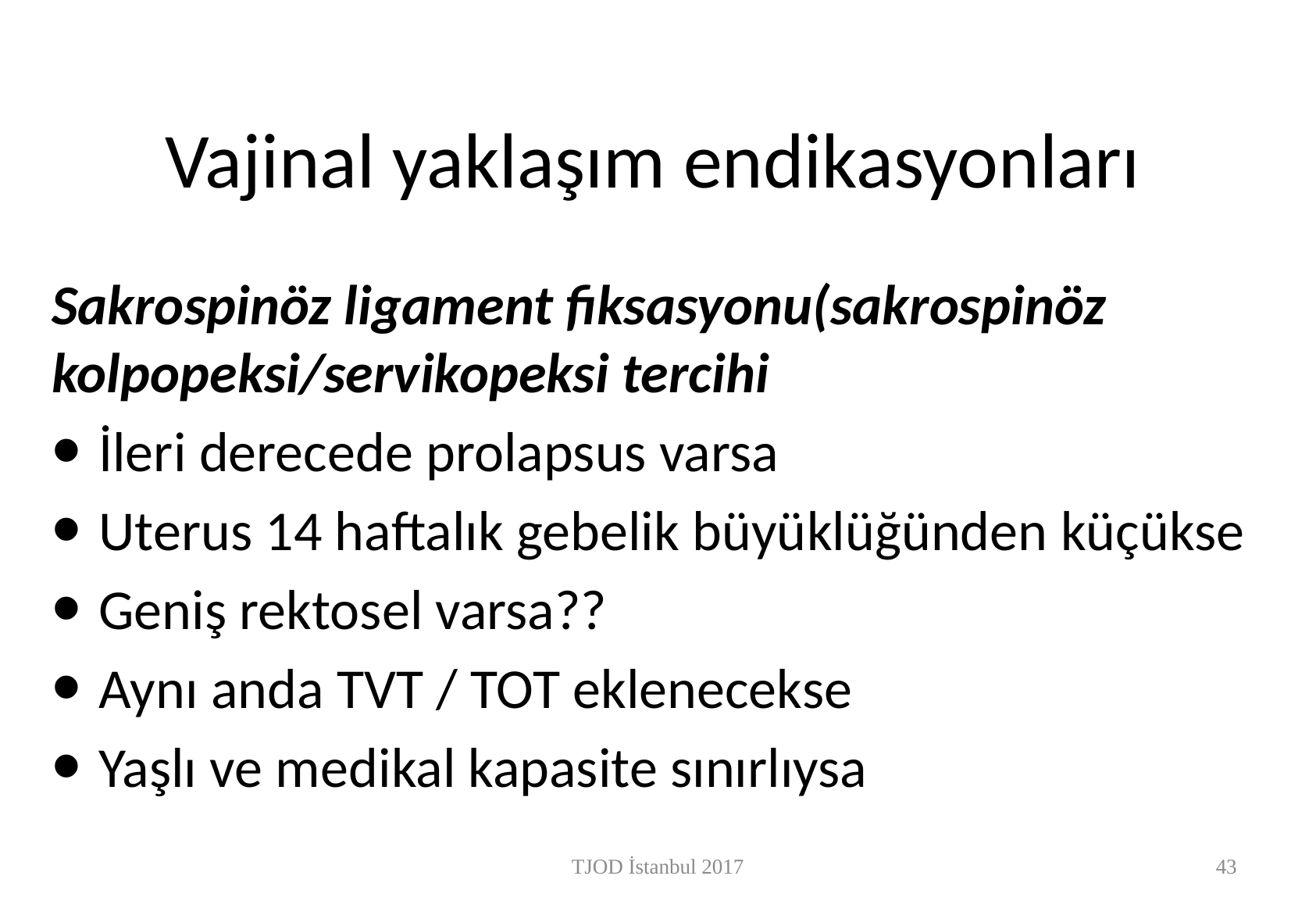

# Vajinal yaklaşım endikasyonları
Sakrospinöz ligament fiksasyonu(sakrospinöz kolpopeksi/servikopeksi tercihi
İleri derecede prolapsus varsa
Uterus 14 haftalık gebelik büyüklüğünden küçükse
Geniş rektosel varsa??
Aynı anda TVT / TOT eklenecekse
Yaşlı ve medikal kapasite sınırlıysa
TJOD İstanbul 2017
43